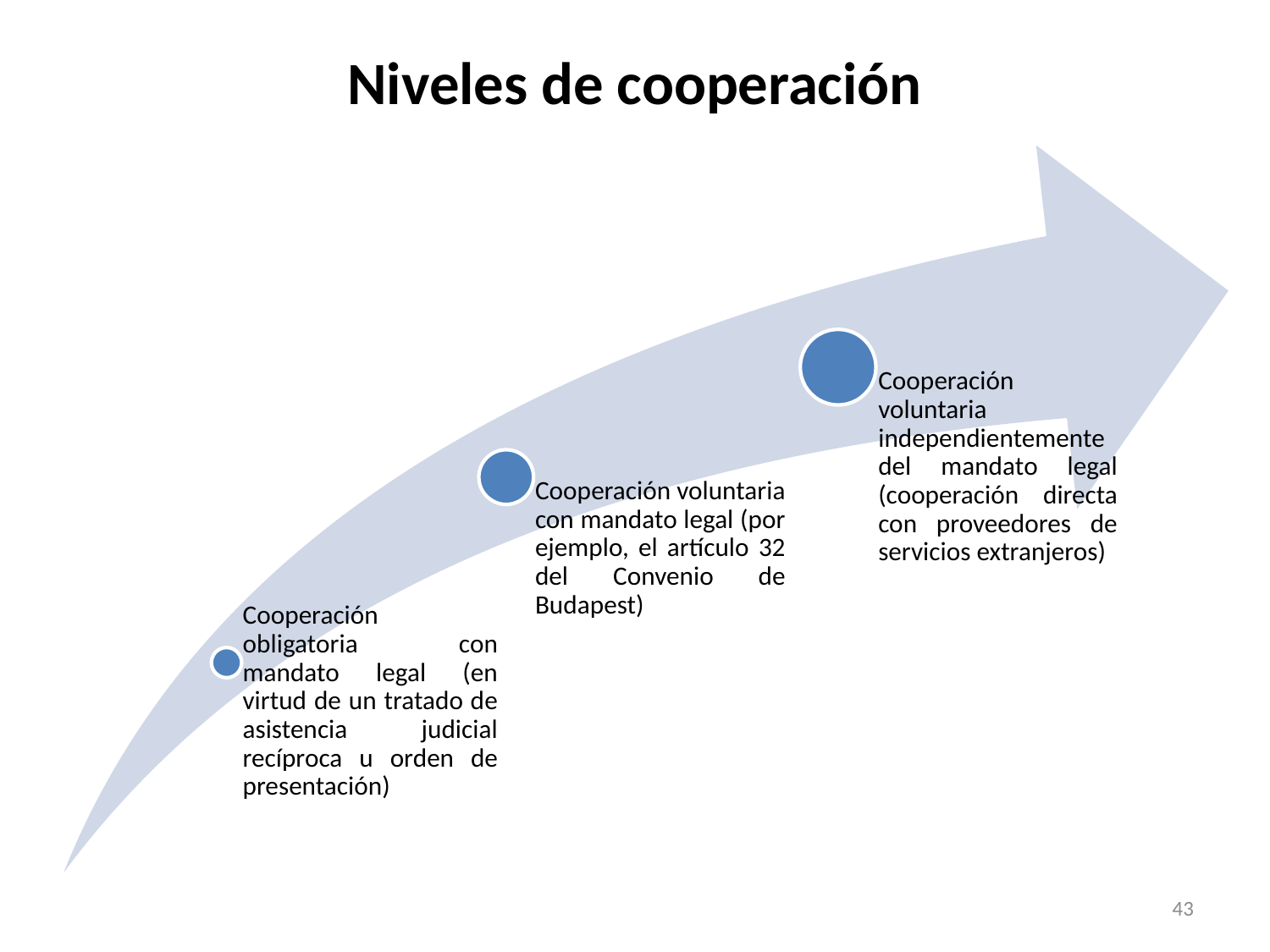

# Niveles de cooperación
Cooperación obligatoria con mandato legal (en virtud de un tratado de asistencia judicial recíproca u orden de presentación)
Cooperación voluntaria con mandato legal (por ejemplo, el artículo 32 del Convenio de Budapest)
Cooperación voluntaria independientemente del mandato legal (cooperación directa con proveedores de servicios extranjeros)
43